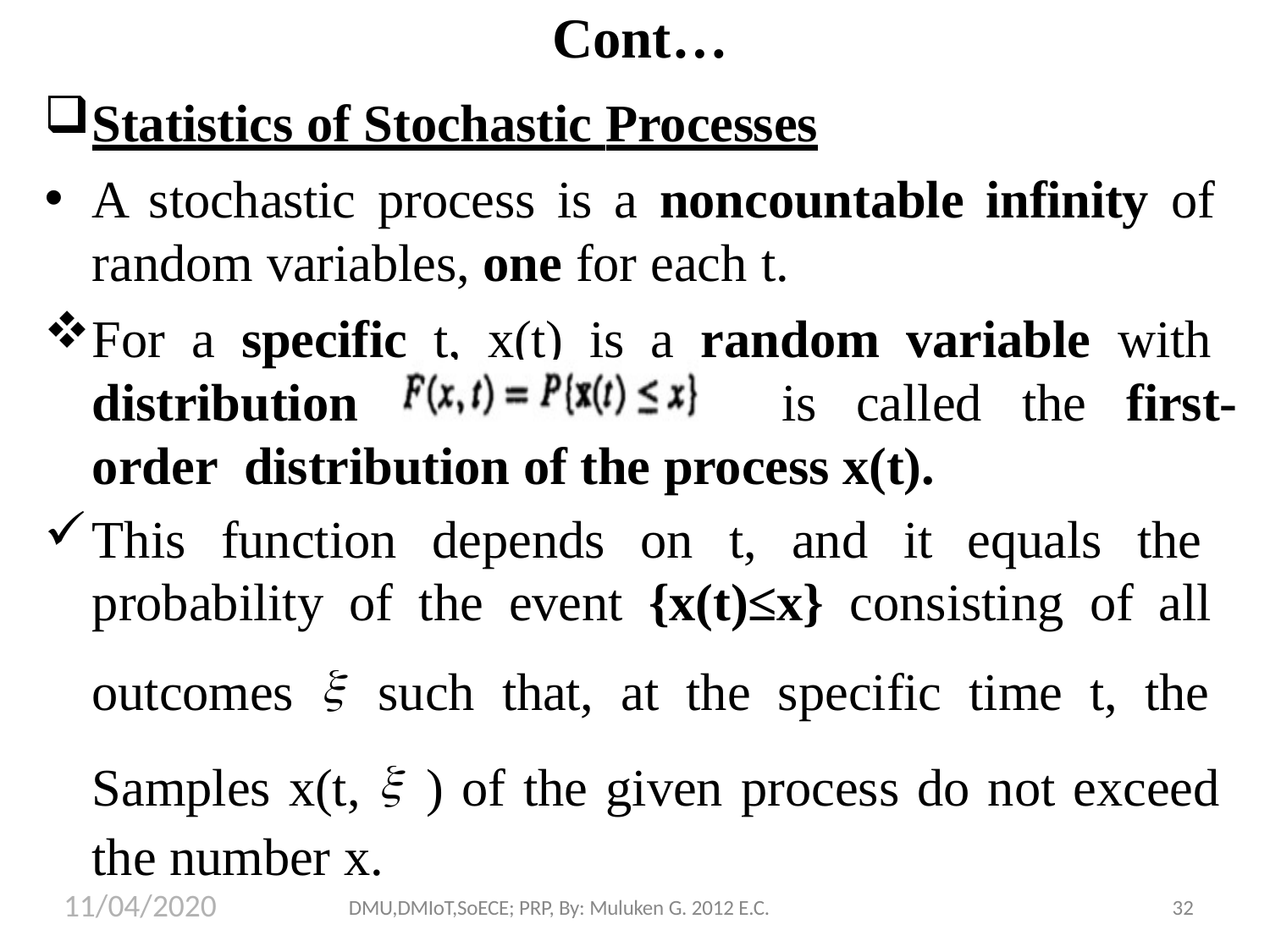

# Cont…
Statistics of Stochastic Processes
A stochastic process is a noncountable infinity of  random variables, one for each t.
For a specific t, x(t) is a random variable with  distribution	is called the first-order  distribution of the process x(t).
This function depends on t, and it equals the  probability of the event {x(t)≤x} consisting of all  outcomes ξ such that, at the specific time t, the  Samples x(t, ξ ) of the given process do not exceed  the number x.

11/04/2020
DMU,DMIoT,SoECE; PRP, By: Muluken G. 2012 E.C.
32